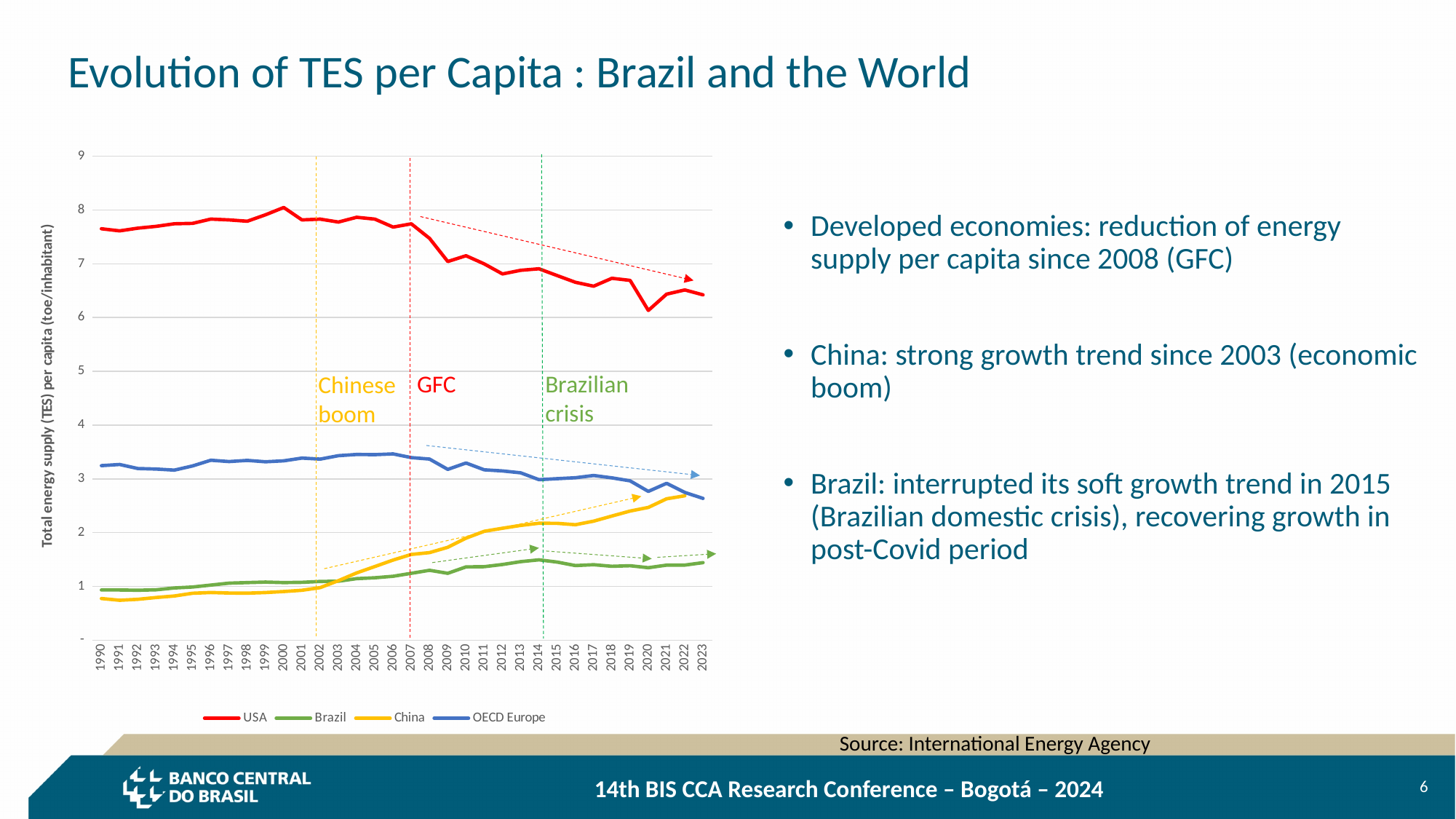

# Evolution of TES per Capita : Brazil and the World

### Chart

| Category | USA | Brazil | China | OECD Europe |
|---|---|---|---|---|
| 1990 | 7.651999999999999 | 0.9329999999999999 | 0.7739999999999999 | 3.245 |
| 1991 | 7.6129999999999995 | 0.9329999999999999 | 0.742 | 3.267 |
| 1992 | 7.663 | 0.928 | 0.759 | 3.1919999999999997 |
| 1993 | 7.697 | 0.9359999999999999 | 0.793 | 3.182 |
| 1994 | 7.744999999999999 | 0.97 | 0.821 | 3.1620000000000004 |
| 1995 | 7.752 | 0.9880000000000001 | 0.872 | 3.24 |
| 1996 | 7.832 | 1.024 | 0.886 | 3.346 |
| 1997 | 7.817 | 1.06 | 0.876 | 3.3209999999999997 |
| 1998 | 7.792 | 1.07 | 0.874 | 3.3429999999999995 |
| 1999 | 7.912 | 1.08 | 0.885 | 3.3169999999999997 |
| 2000 | 8.048 | 1.07 | 0.9039999999999999 | 3.335 |
| 2001 | 7.817 | 1.075 | 0.9269999999999999 | 3.386 |
| 2002 | 7.831 | 1.091 | 0.977 | 3.3670000000000004 |
| 2003 | 7.776999999999999 | 1.096 | 1.106 | 3.431 |
| 2004 | 7.8660000000000005 | 1.144 | 1.25 | 3.453 |
| 2005 | 7.831 | 1.16 | 1.369 | 3.45 |
| 2006 | 7.683 | 1.188 | 1.4889999999999999 | 3.464 |
| 2007 | 7.744000000000001 | 1.2429999999999999 | 1.594 | 3.3949999999999996 |
| 2008 | 7.473999999999999 | 1.299 | 1.6280000000000001 | 3.368 |
| 2009 | 7.043 | 1.2429999999999999 | 1.7269999999999999 | 3.176 |
| 2010 | 7.151000000000001 | 1.362 | 1.8960000000000001 | 3.295 |
| 2011 | 6.999 | 1.366 | 2.024 | 3.1679999999999997 |
| 2012 | 6.811999999999999 | 1.407 | 2.081 | 3.147 |
| 2013 | 6.880000000000001 | 1.46 | 2.1340000000000003 | 3.112 |
| 2014 | 6.9079999999999995 | 1.4929999999999999 | 2.1740000000000004 | 2.985 |
| 2015 | 6.781 | 1.4520000000000002 | 2.172 | 3.003 |
| 2016 | 6.657 | 1.387 | 2.1470000000000002 | 3.021 |
| 2017 | 6.5840000000000005 | 1.403 | 2.213 | 3.0620000000000003 |
| 2018 | 6.730999999999999 | 1.373 | 2.308 | 3.018 |
| 2019 | 6.692 | 1.384 | 2.401 | 2.962 |
| 2020 | 6.133 | 1.347 | 2.468 | 2.766 |
| 2021 | 6.435999999999999 | 1.395 | 2.629 | 2.9170000000000003 |
| 2022 | 6.514 | 1.3960000000000001 | 2.685 | 2.747 |
| 2023 | 6.423 | 1.441 | None | 2.6359999999999997 |
GFC
Brazilian crisis
Chinese boom
Developed economies: reduction of energy supply per capita since 2008 (GFC)

China: strong growth trend since 2003 (economic boom)

Brazil: interrupted its soft growth trend in 2015 (Brazilian domestic crisis), recovering growth in post-Covid period
					Source: International Energy Agency
6
									14th BIS CCA Research Conference – Bogotá – 2024